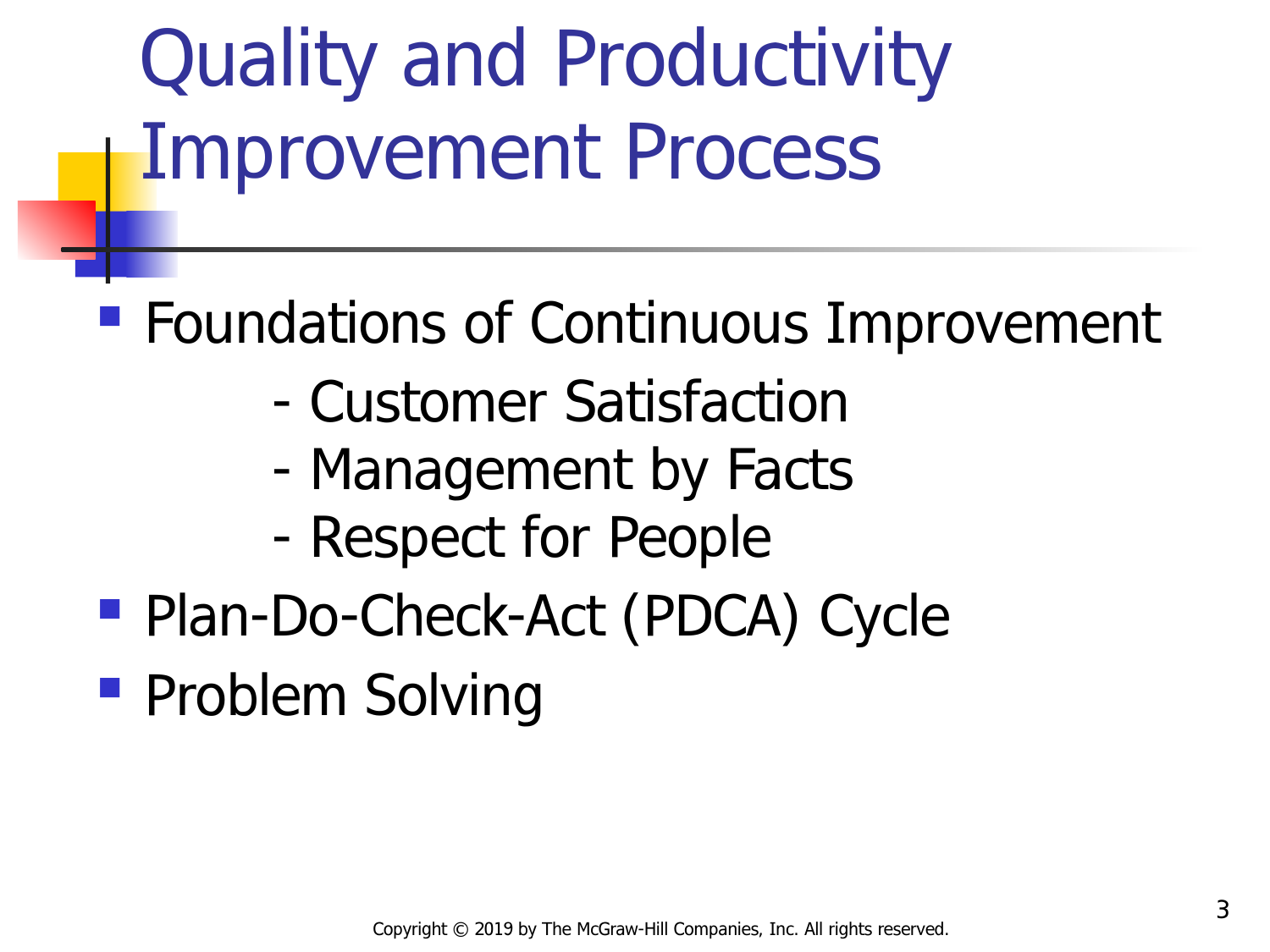

# Quality and Productivity Improvement Process
Foundations of Continuous Improvement
		- Customer Satisfaction
	- Management by Facts
	- Respect for People
Plan-Do-Check-Act (PDCA) Cycle
Problem Solving
3
Copyright © 2019 by The McGraw-Hill Companies, Inc. All rights reserved.